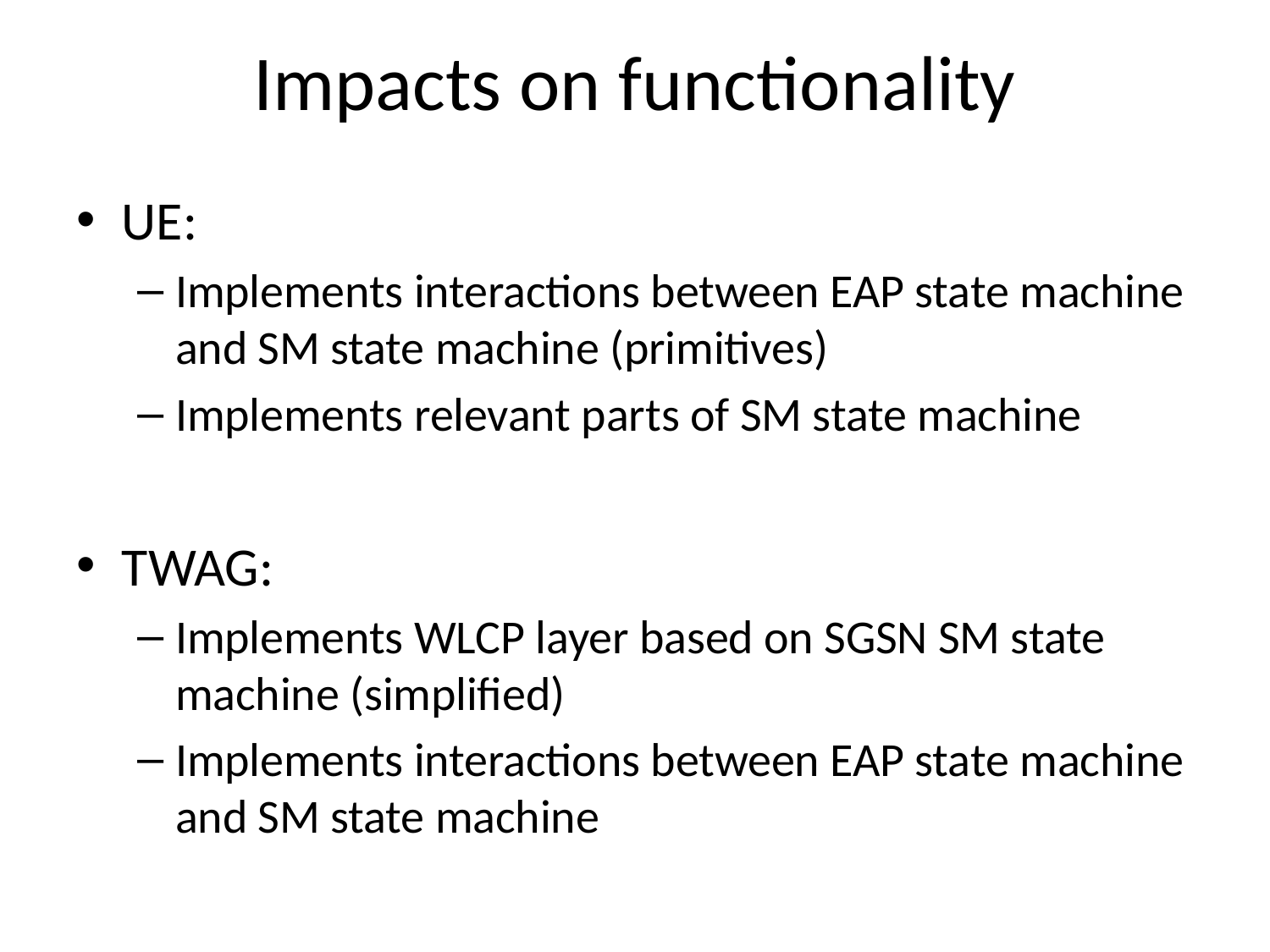

# Impacts on functionality
UE:
Implements interactions between EAP state machine and SM state machine (primitives)
Implements relevant parts of SM state machine

TWAG:
Implements WLCP layer based on SGSN SM state machine (simplified)
Implements interactions between EAP state machine and SM state machine